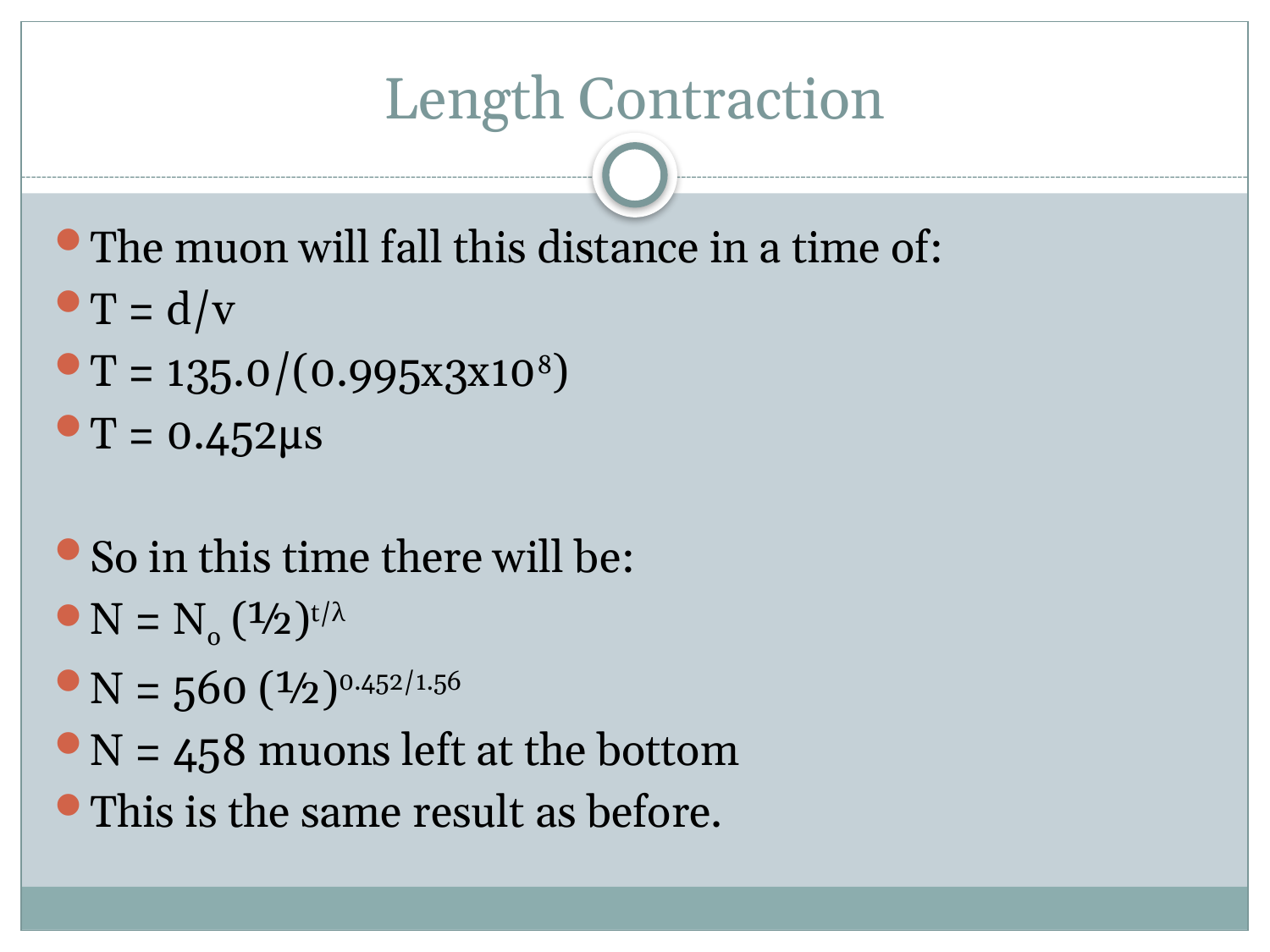

# Length Contraction
The muon will fall this distance in a time of:
T = d/v
T = 135.0/(0.995x3x108)
T = 0.452μs

So in this time there will be:
N = No (½)t/λ
N = 560 (½)0.452/1.56
N = 458 muons left at the bottom
This is the same result as before.